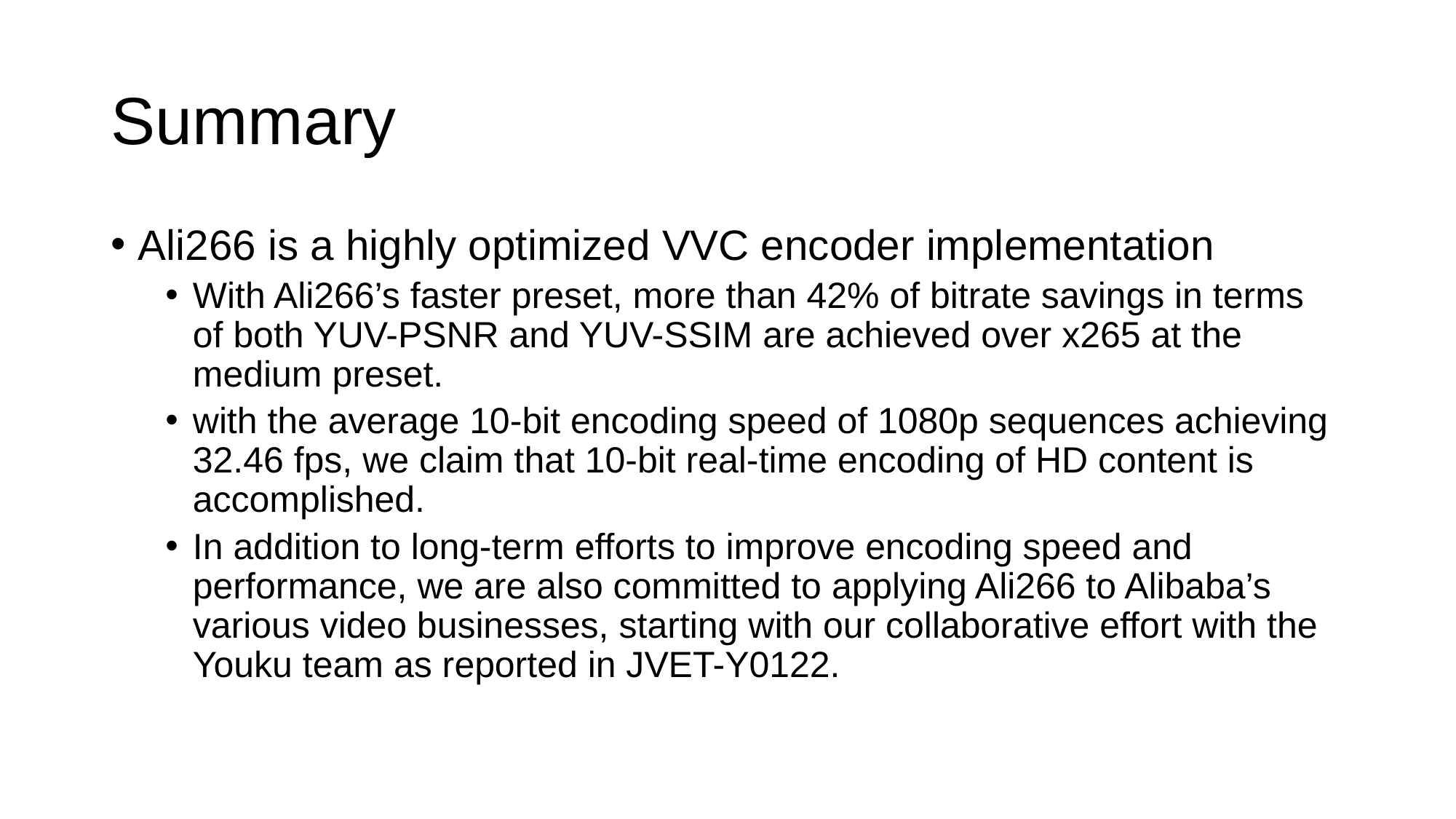

# Summary
Ali266 is a highly optimized VVC encoder implementation
With Ali266’s faster preset, more than 42% of bitrate savings in terms of both YUV-PSNR and YUV-SSIM are achieved over x265 at the medium preset.
with the average 10-bit encoding speed of 1080p sequences achieving 32.46 fps, we claim that 10-bit real-time encoding of HD content is accomplished.
In addition to long-term efforts to improve encoding speed and performance, we are also committed to applying Ali266 to Alibaba’s various video businesses, starting with our collaborative effort with the Youku team as reported in JVET-Y0122.